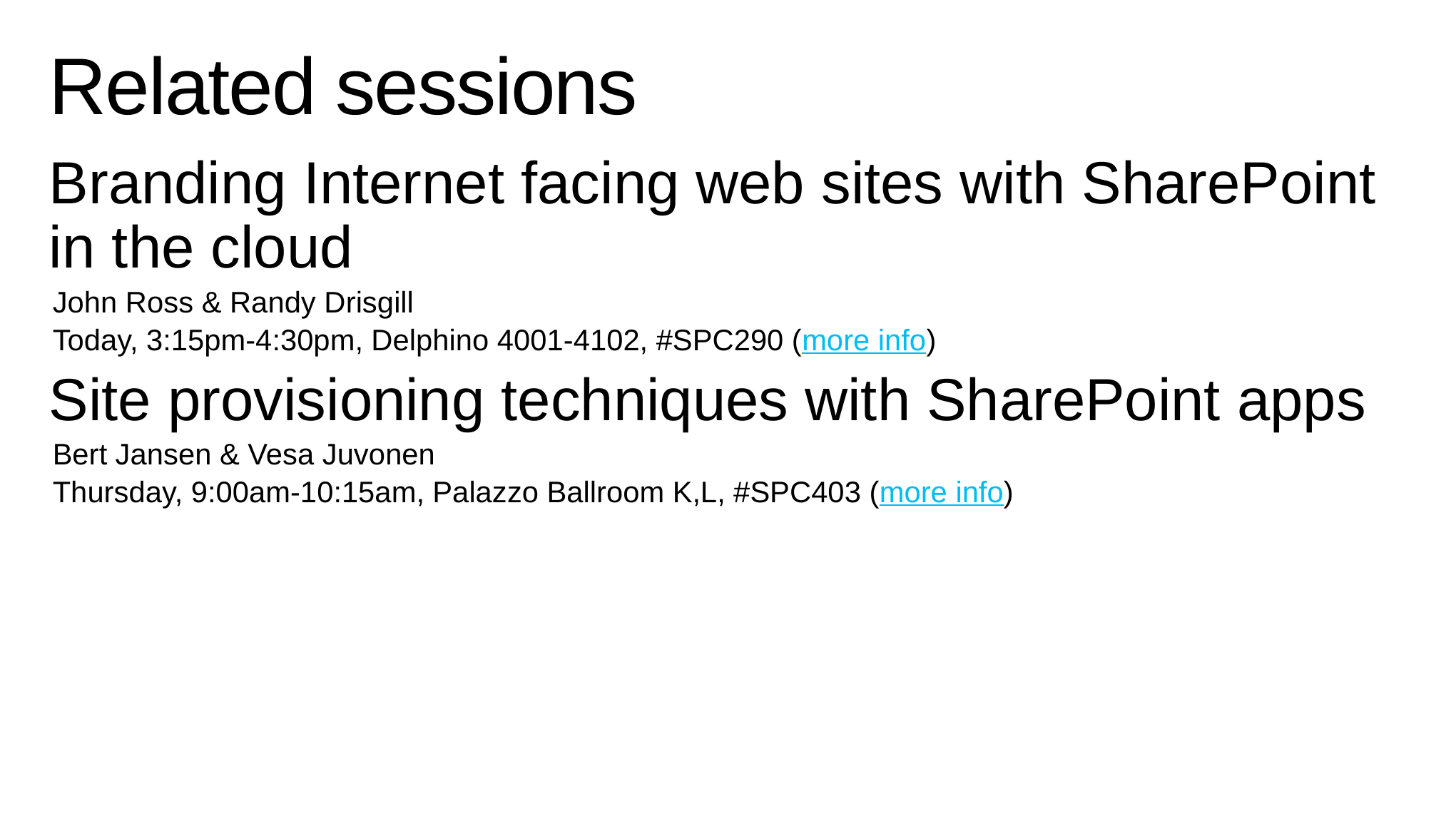

# Related sessions
Branding Internet facing web sites with SharePoint in the cloud
John Ross & Randy Drisgill
Today, 3:15pm-4:30pm, Delphino 4001-4102, #SPC290 (more info)
Site provisioning techniques with SharePoint apps
Bert Jansen & Vesa Juvonen
Thursday, 9:00am-10:15am, Palazzo Ballroom K,L, #SPC403 (more info)